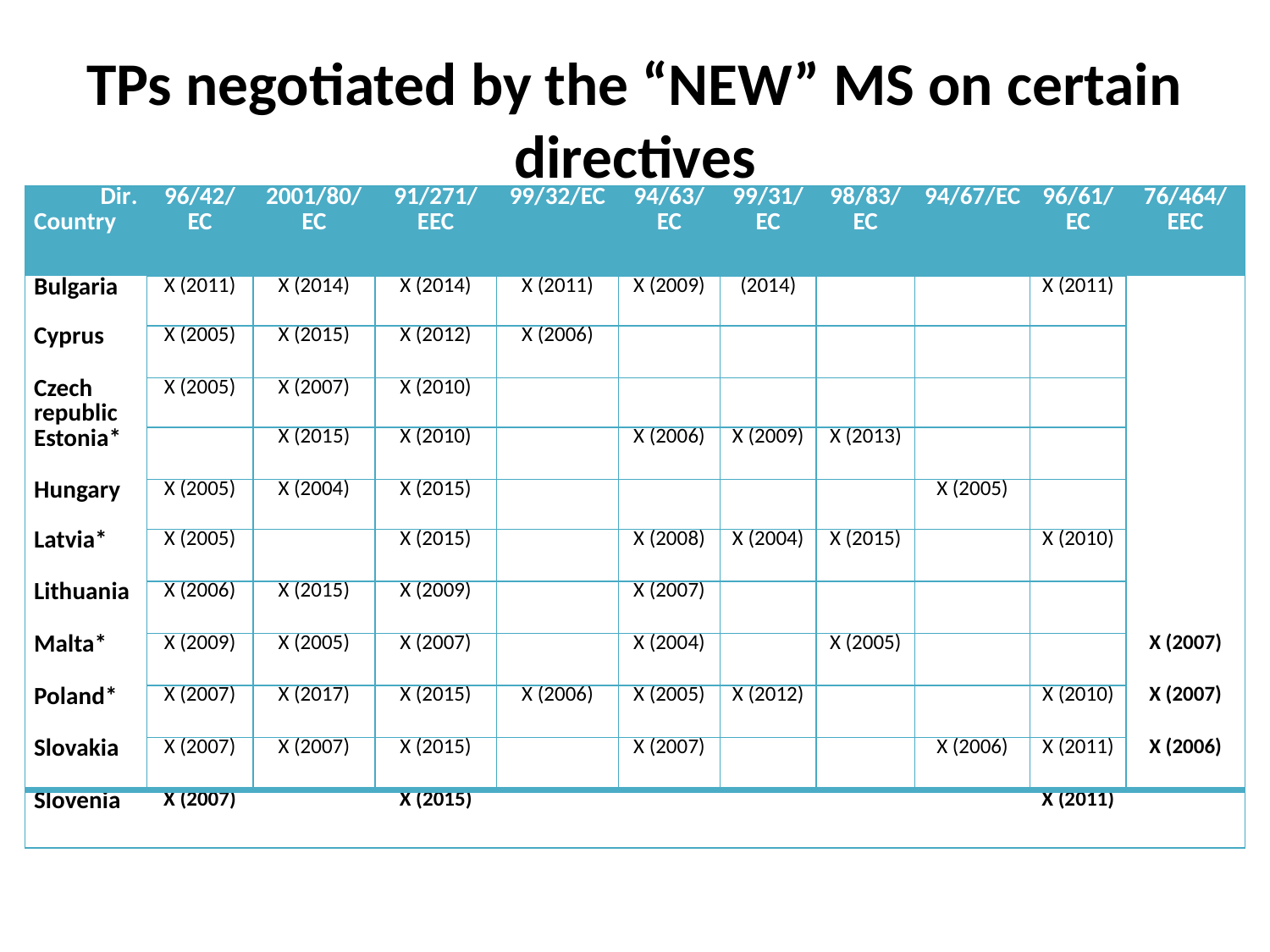

# TPs negotiated by the “NEW” MS on certain directives
| Dir. Country | 96/42/ЕС | 2001/80/EC | 91/271/EEC | 99/32/EC | 94/63/EC | 99/31/EC | 98/83/EC | 94/67/EC | 96/61/ЕС | 76/464/ЕЕС |
| --- | --- | --- | --- | --- | --- | --- | --- | --- | --- | --- |
| Bulgaria | Х (2011) | Х (2014) | Х (2014) | Х (2011) | Х (2009) | (2014) |  |  | Х (2011) |  |
| Cyprus | Х (2005) | Х (2015) | Х (2012) | Х (2006) |  |  |  |  |  |  |
| Czech republic | Х (2005) | Х (2007) | Х (2010) |  |  |  |  |  |  |  |
| Estonia\* |  | Х (2015) | Х (2010) |  | X (2006) | X (2009) | Х (2013) |  |  |  |
| Hungary | Х (2005) | Х (2004) | Х (2015) |  |  |  |  | Х (2005) |  |  |
| Latvia\* | Х (2005) |  | Х (2015) |  | Х (2008) | Х (2004) | Х (2015) |  | Х (2010) |  |
| Lithuania | Х (2006) | Х (2015) | Х (2009) |  | Х (2007) |  |  |  |  |  |
| Malta\* | Х (2009) | Х (2005) | Х (2007) |  | Х (2004) |  | Х (2005) |  |  | Х (2007) |
| Poland\* | Х (2007) | Х (2017) | Х (2015) | Х (2006) | Х (2005) | Х (2012) |  |  | Х (2010) | Х (2007) |
| Slovakia | Х (2007) | Х (2007) | Х (2015) |  | Х (2007) |  |  | Х (2006) | Х (2011) | Х (2006) |
| Slovenia | Х (2007) |  | Х (2015) |  |  |  |  |  | Х (2011) |  |